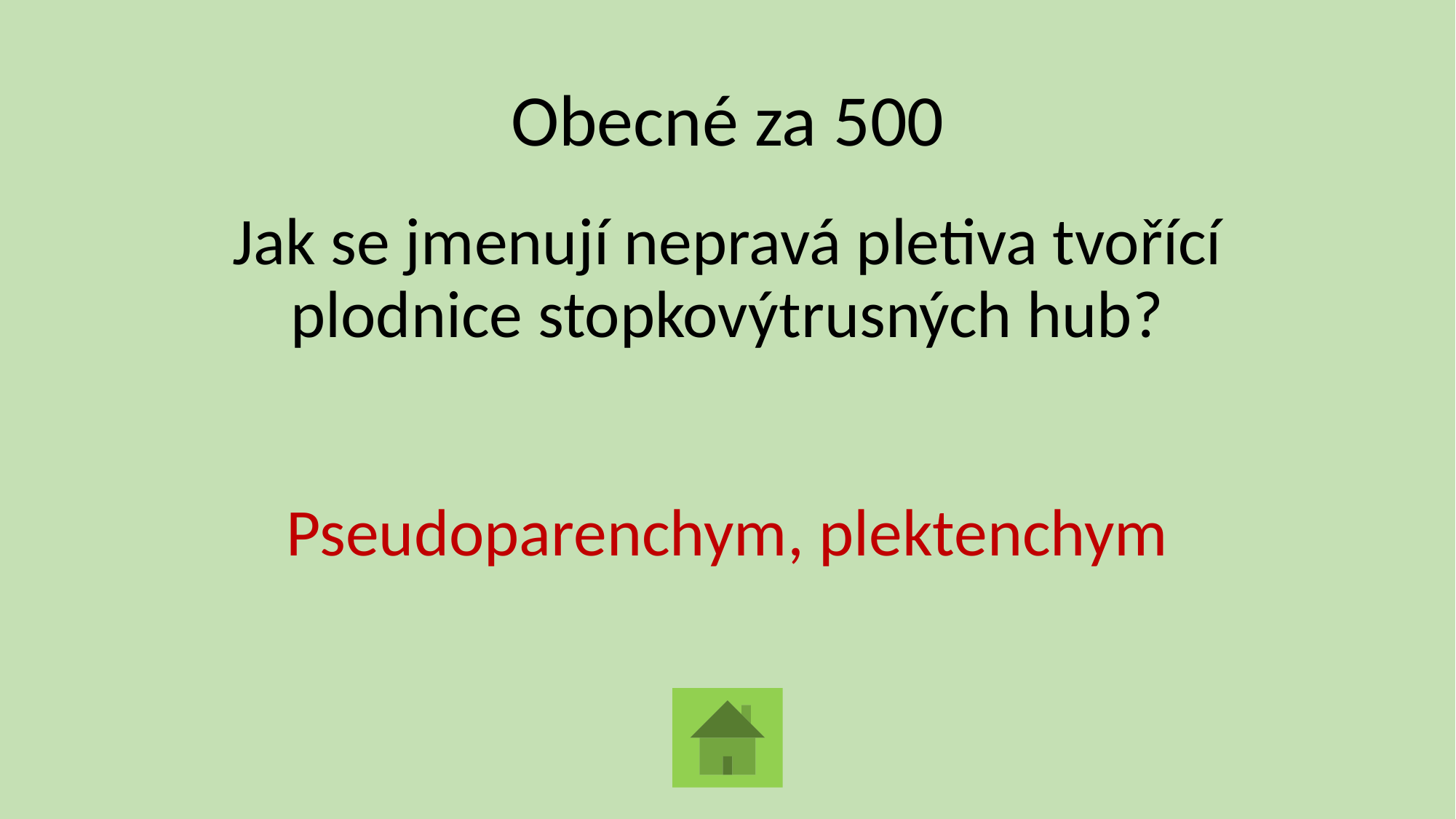

# Obecné za 500
Jak se jmenují nepravá pletiva tvořící plodnice stopkovýtrusných hub?
Pseudoparenchym, plektenchym